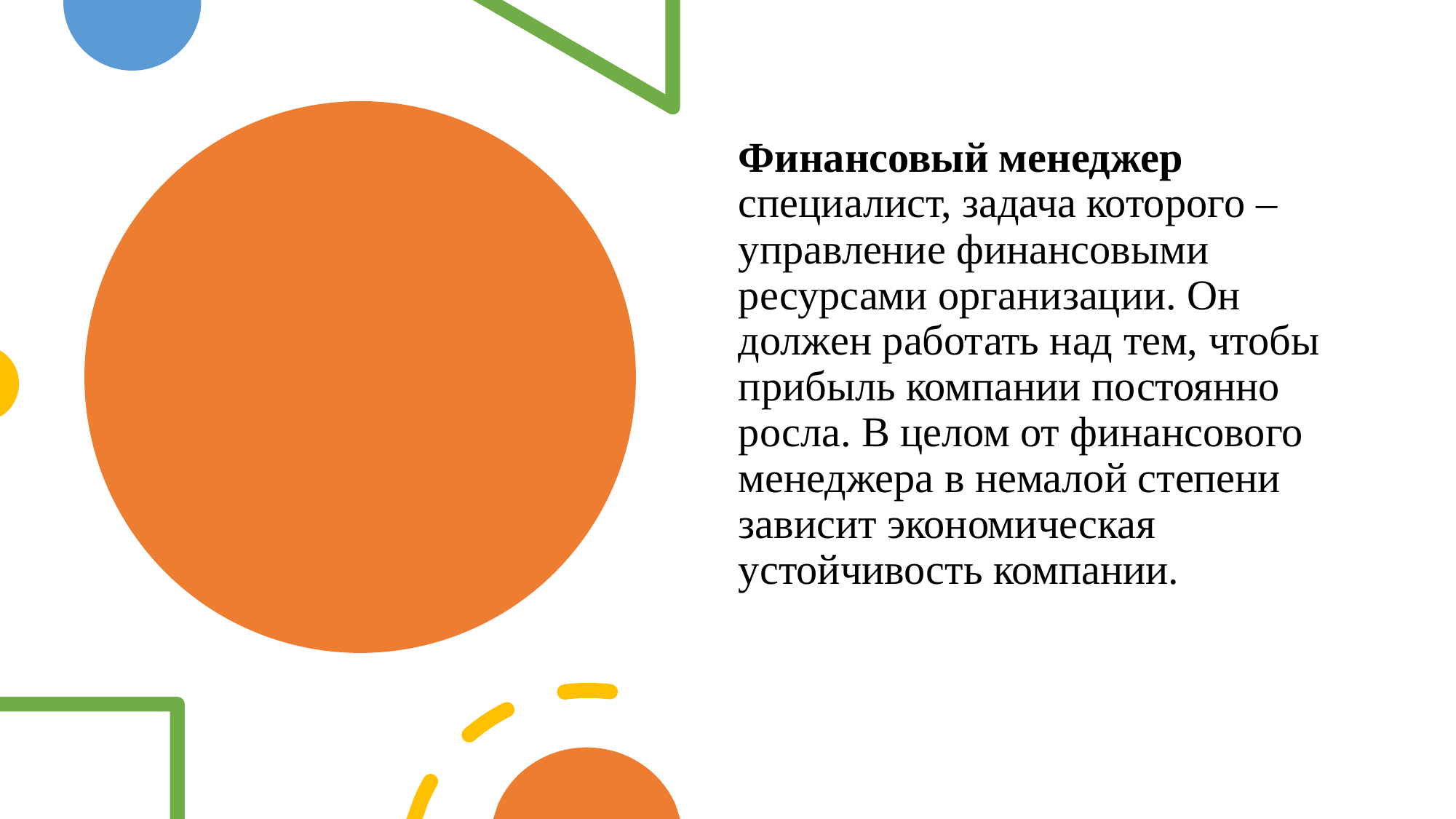

Финансовый менеджер специалист, задача которого – управление финансовыми ресурсами организации. Он должен работать над тем, чтобы прибыль компании постоянно росла. В целом от финансового менеджера в немалой степени зависит экономическая устойчивость компании.